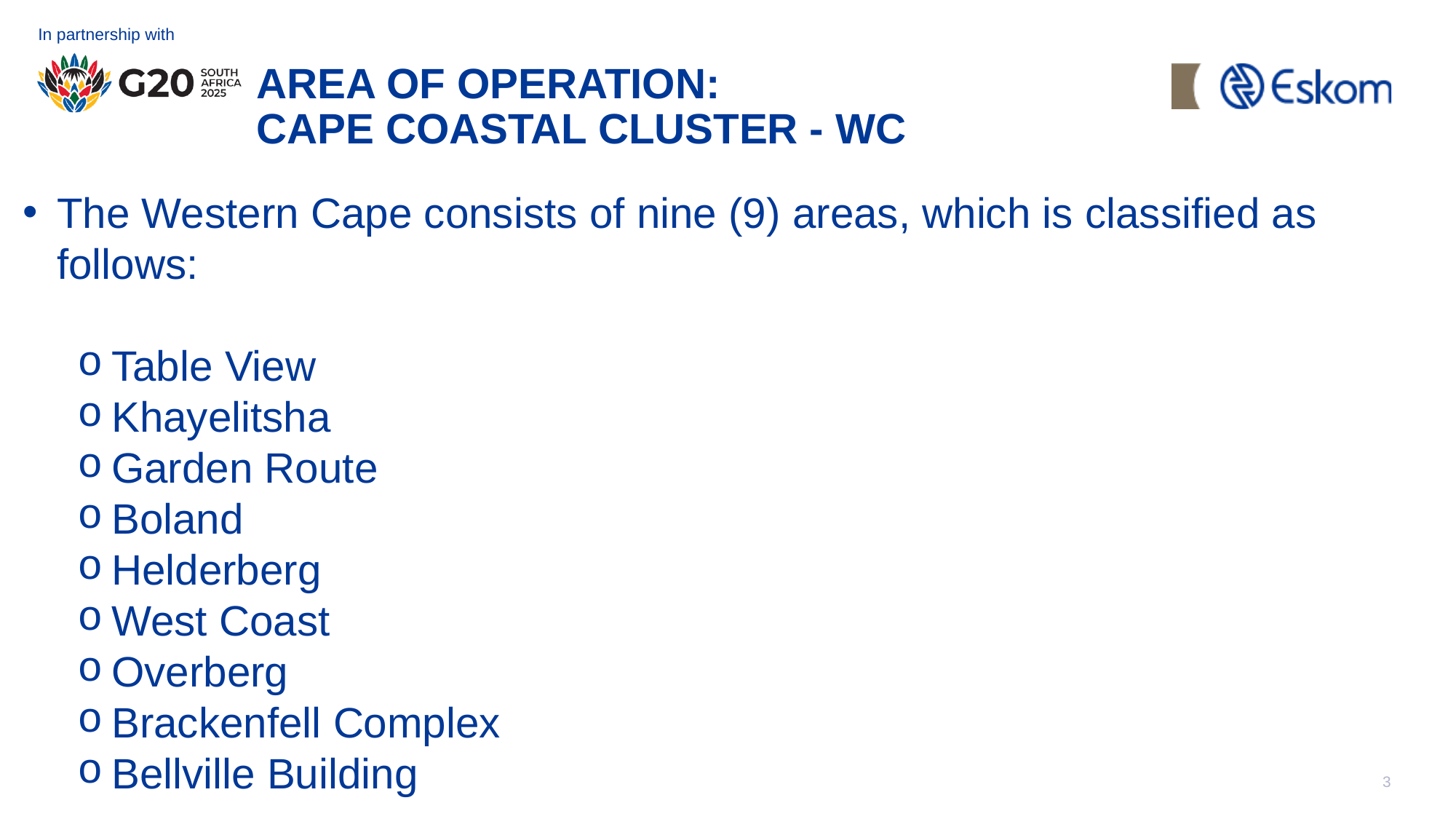

#
AREA OF OPERATION:
CAPE COASTAL CLUSTER - WC
The Western Cape consists of nine (9) areas, which is classified as follows:

Table View
Khayelitsha
Garden Route
Boland
Helderberg
West Coast
Overberg
Brackenfell Complex
Bellville Building
3